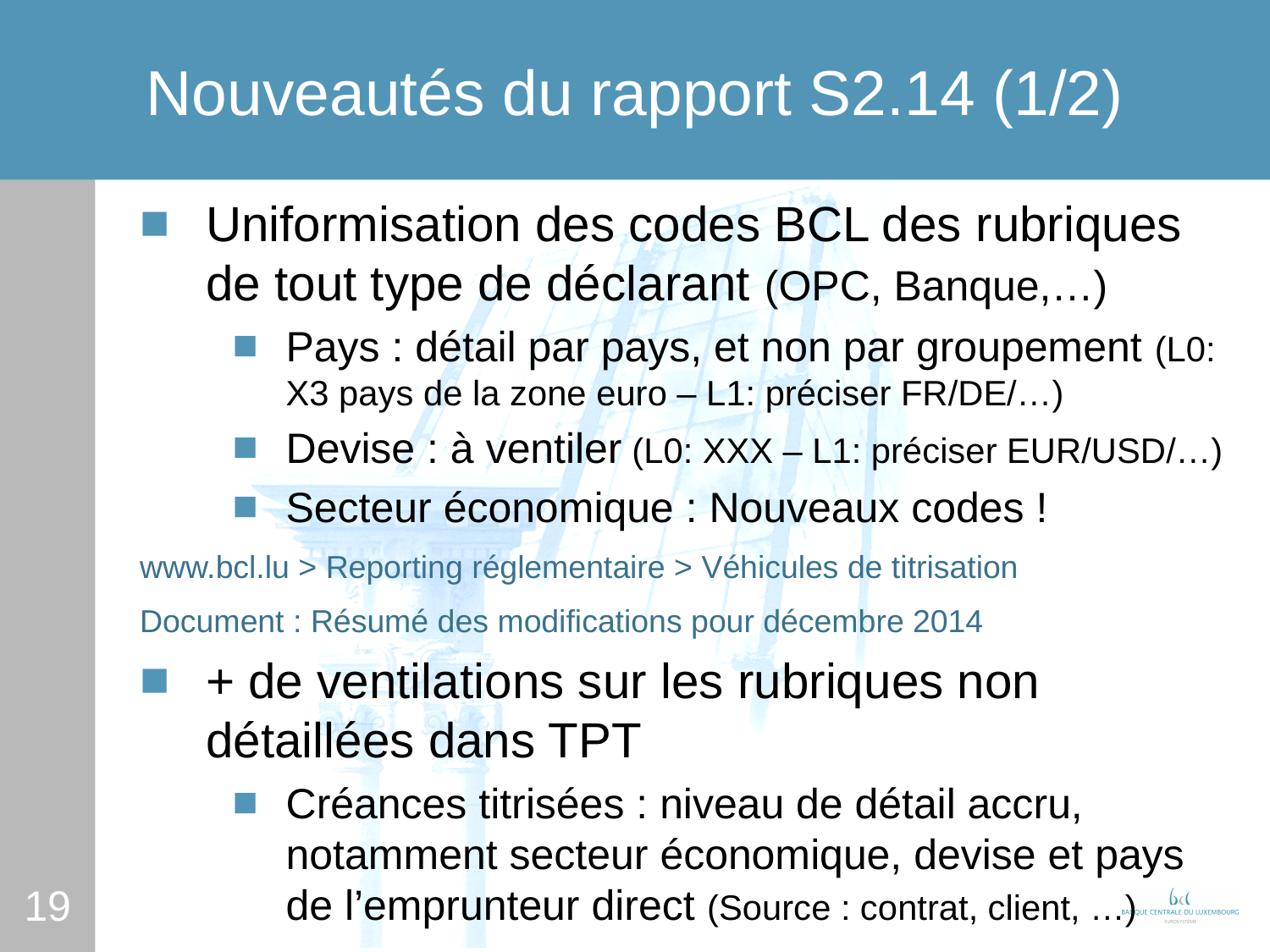

# Nouveautés du rapport S2.14 (1/2)
Uniformisation des codes BCL des rubriques de tout type de déclarant (OPC, Banque,…)
Pays : détail par pays, et non par groupement (L0: X3 pays de la zone euro – L1: préciser FR/DE/…)
Devise : à ventiler (L0: XXX – L1: préciser EUR/USD/…)
Secteur économique : Nouveaux codes !
www.bcl.lu > Reporting réglementaire > Véhicules de titrisation
Document : Résumé des modifications pour décembre 2014
+ de ventilations sur les rubriques non détaillées dans TPT
Créances titrisées : niveau de détail accru, notamment secteur économique, devise et pays de l’emprunteur direct (Source : contrat, client, …)
19